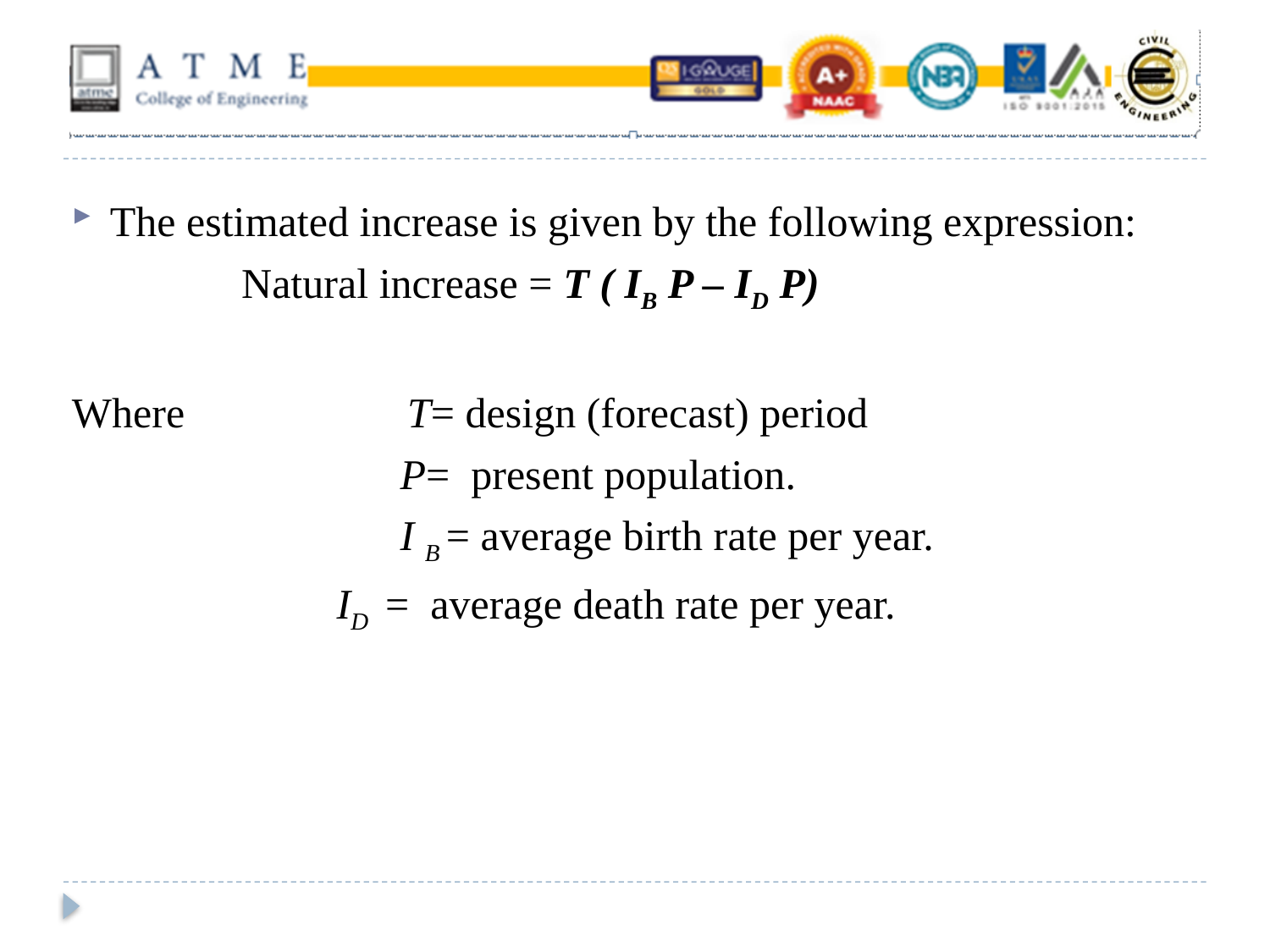

The estimated increase is given by the following expression:
                Natural increase = T ( IB P – ID P)

Where                     T= design (forecast) period
                               P=  present population.
                               I B = average birth rate per year.
                         ID  =  average death rate per year.